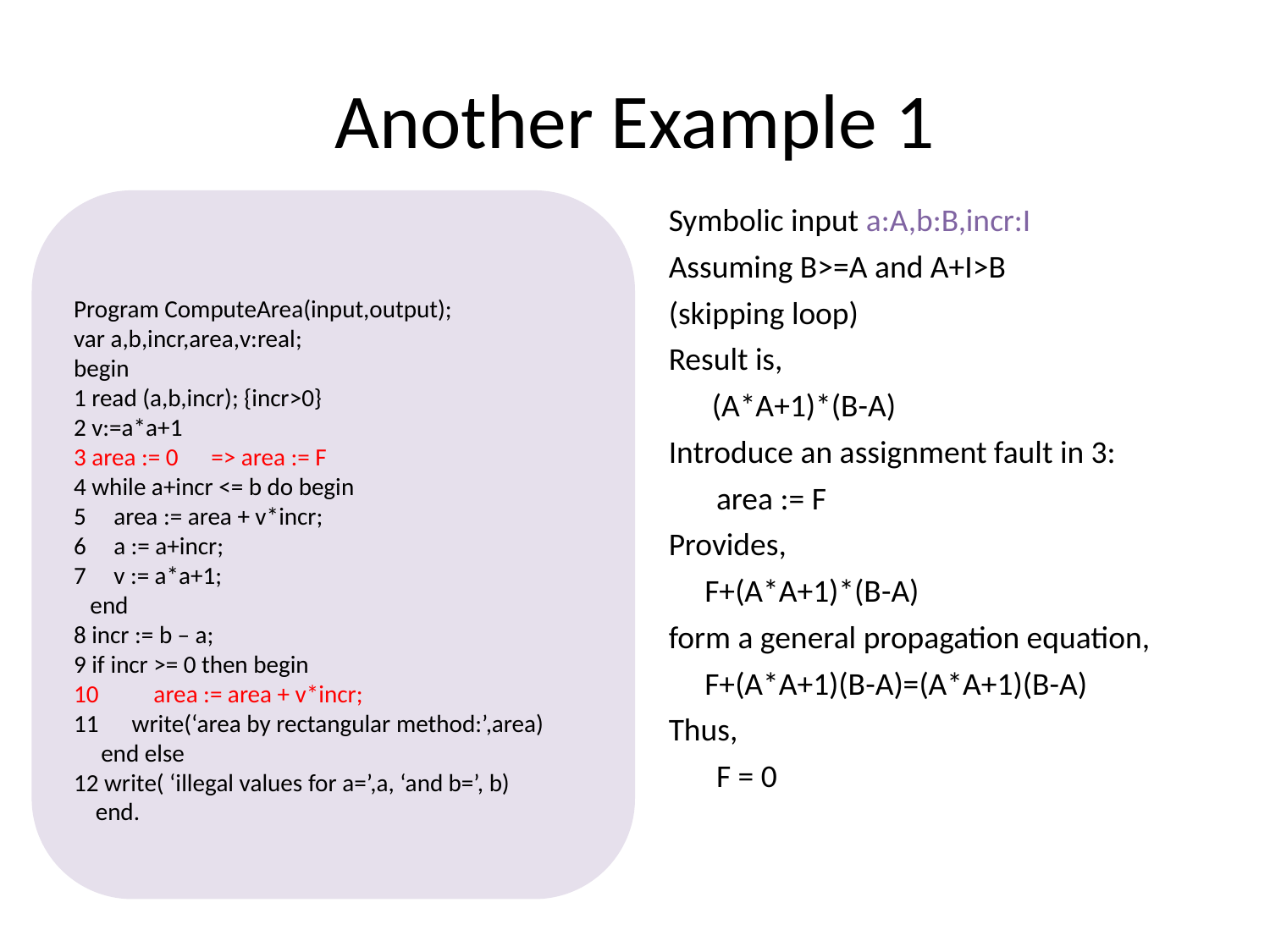

# Another Example 1

Program ComputeArea(input,output);
var a,b,incr,area,v:real;
begin
1 read (a,b,incr); {incr>0}
2 v:=a*a+1
3 area := 0      => area := F
4 while a+incr <= b do begin
5     area := area + v*incr;
6     a := a+incr;
7     v := a*a+1;
   end
8 incr := b – a;
9 if incr >= 0 then begin
10 	   area := area + v*incr;
11      write(‘area by rectangular method:’,area)
     end else
12 write( ‘illegal values for a=’,a, ‘and b=’, b)
    end.

Symbolic input a:A,b:B,incr:I
Assuming B>=A and A+I>B
(skipping loop)
Result is,
      (A*A+1)*(B-A)
Introduce an assignment fault in 3:
	area := F
Provides,
     F+(A*A+1)*(B-A)
form a general propagation equation,
     F+(A*A+1)(B-A)=(A*A+1)(B-A)
Thus,
	F = 0